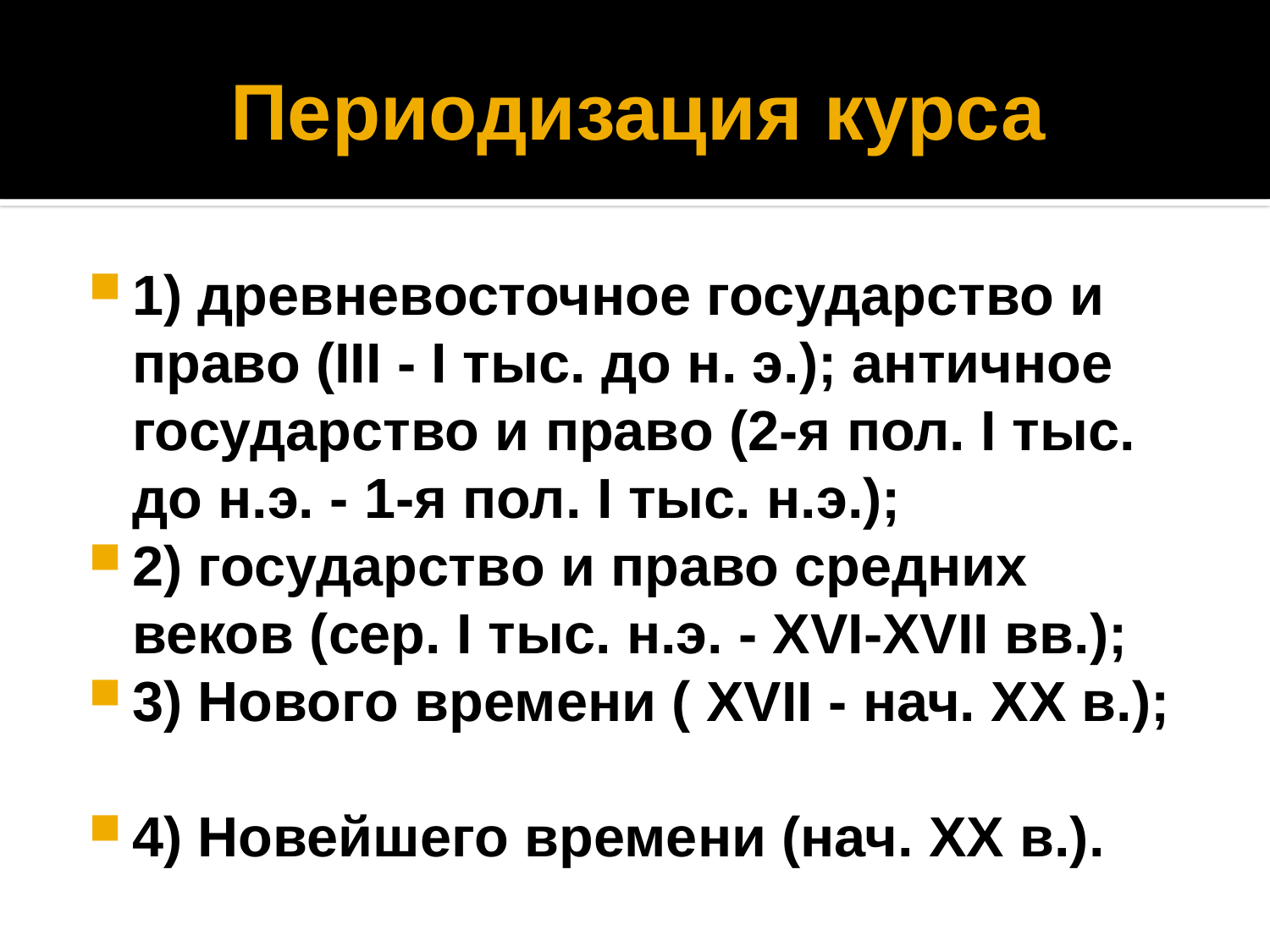

# Периодизация курса
1) древневосточное государство и право (III - I тыс. до н. э.); античное государство и право (2-я пол. I тыс. до н.э. - 1-я пол. I тыс. н.э.);
2) государство и право средних веков (сер. I тыс. н.э. - XVI-XVII вв.);
3) Нового времени ( XVII - нач. ХХ в.);

4) Новейшего времени (нач. ХХ в.).